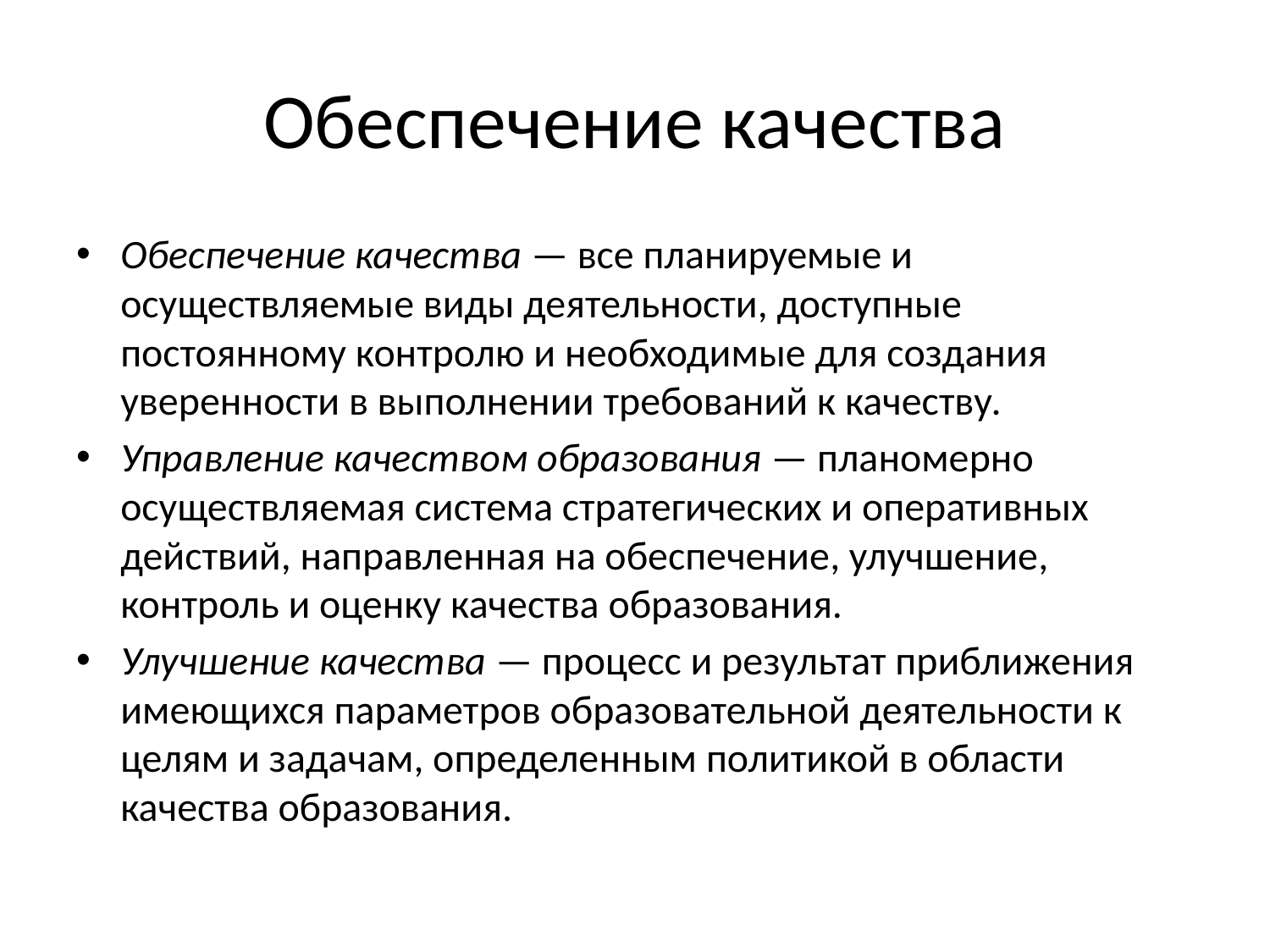

# Обеспечение качества
Обеспечение качества — все планируемые и осуществляемые виды деятельности, доступные постоянному контролю и необходимые для создания уверенности в выполнении требований к качеству.
Управление качеством образования — планомерно осуществляемая система стратегических и оперативных действий, направленная на обеспечение, улучшение, контроль и оценку качества образования.
Улучшение качества — процесс и результат приближения имеющихся параметров образовательной деятельности к целям и задачам, определенным политикой в области качества образования.